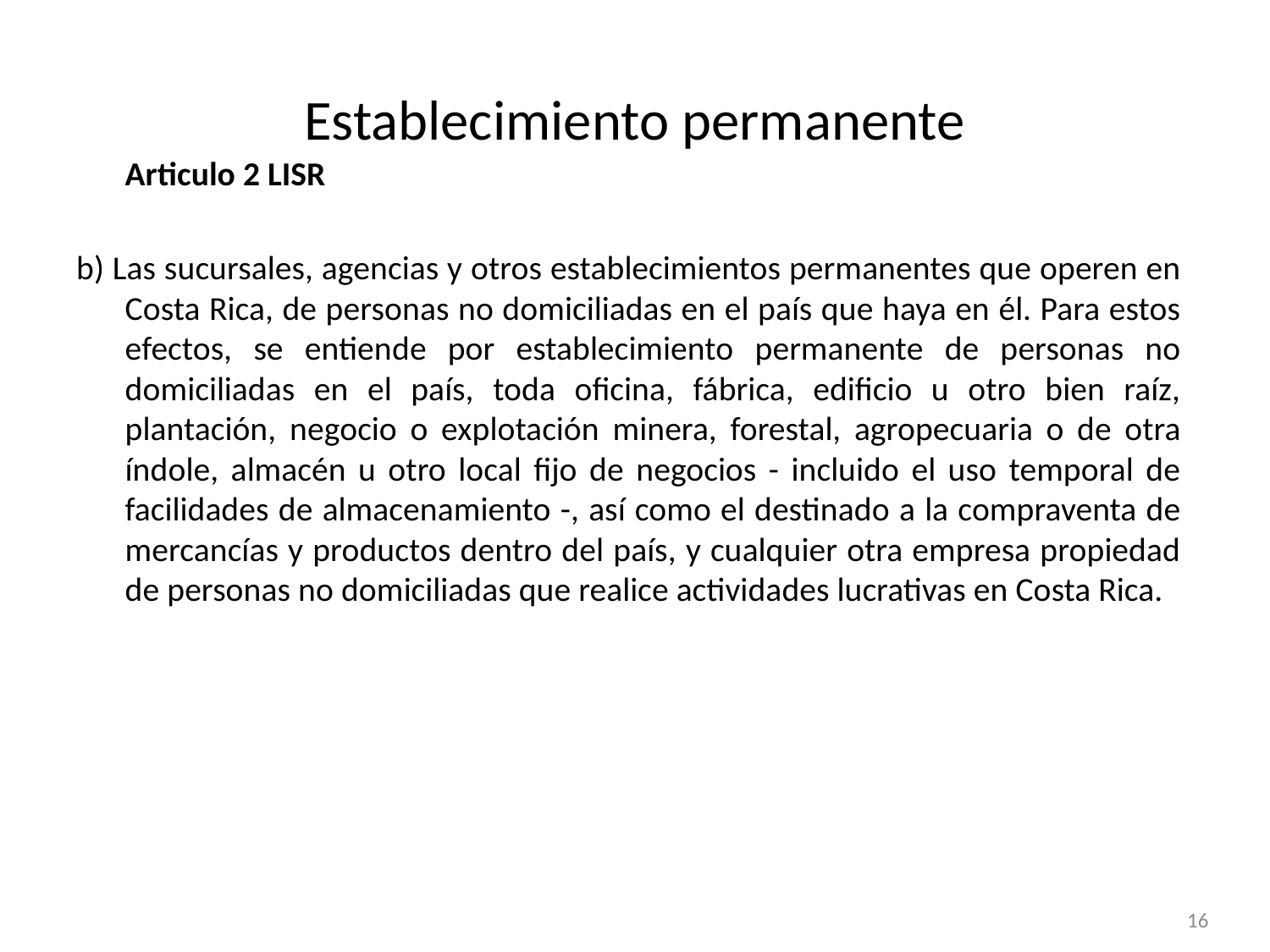

# Establecimiento permanente
	Articulo 2 LISR

b) Las sucursales, agencias y otros establecimientos permanentes que operen en Costa Rica, de personas no domiciliadas en el país que haya en él. Para estos efectos, se entiende por establecimiento permanente de personas no domiciliadas en el país, toda oficina, fábrica, edificio u otro bien raíz, plantación, negocio o explotación minera, forestal, agropecuaria o de otra índole, almacén u otro local fijo de negocios - incluido el uso temporal de facilidades de almacenamiento -, así como el destinado a la compraventa de mercancías y productos dentro del país, y cualquier otra empresa propiedad de personas no domiciliadas que realice actividades lucrativas en Costa Rica.

16